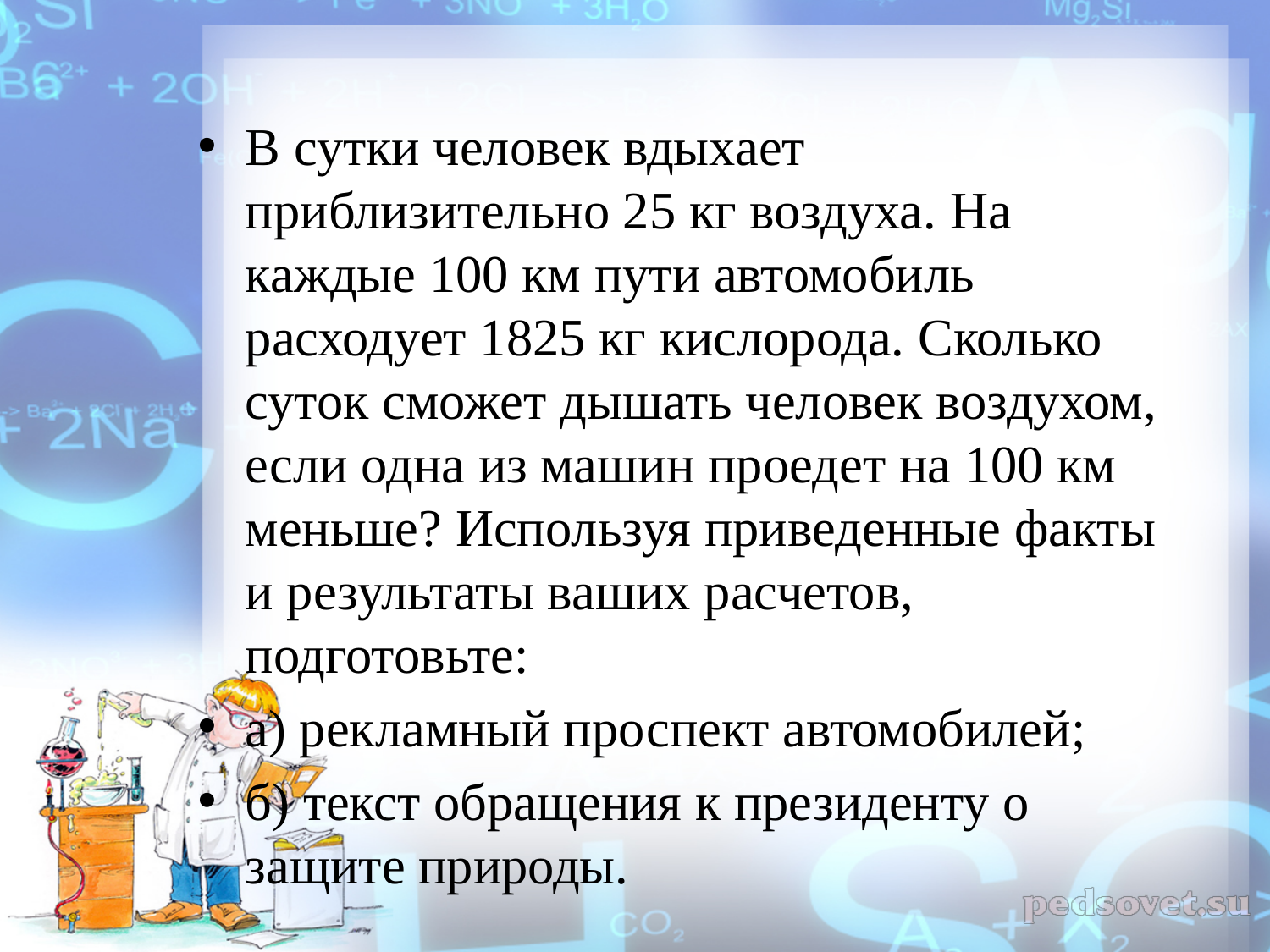

В сутки человек вдыхает приблизительно 25 кг воздуха. На каждые 100 км пути автомобиль расходует 1825 кг кислорода. Сколько суток сможет дышать человек воздухом, если одна из машин проедет на 100 км меньше? Используя приведенные факты и результаты ваших расчетов, подготовьте:
а) рекламный проспект автомобилей;
б) текст обращения к президенту о защите природы.